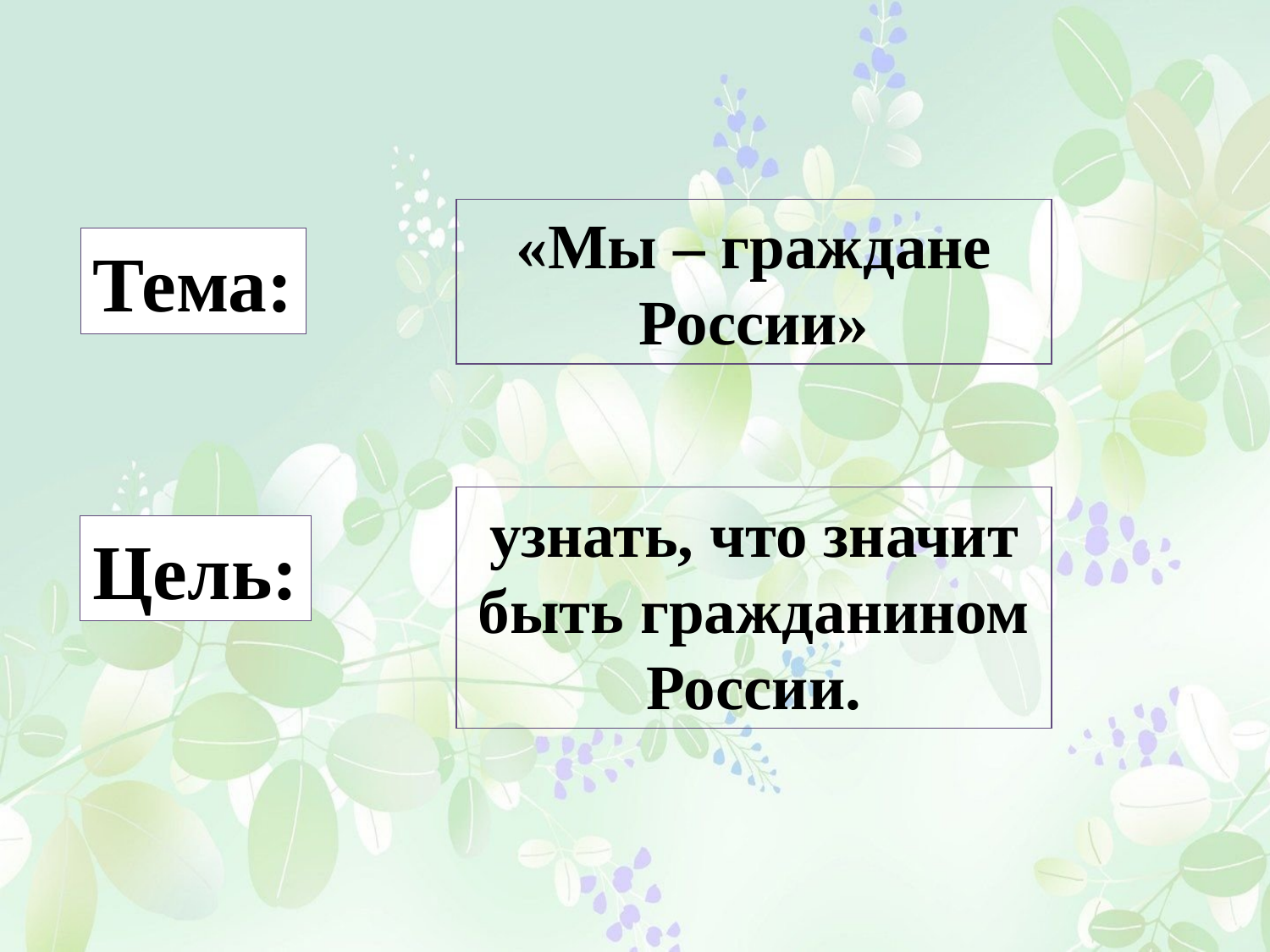

«Мы – граждане России»
Тема:
узнать, что значит быть гражданином России.
Цель: